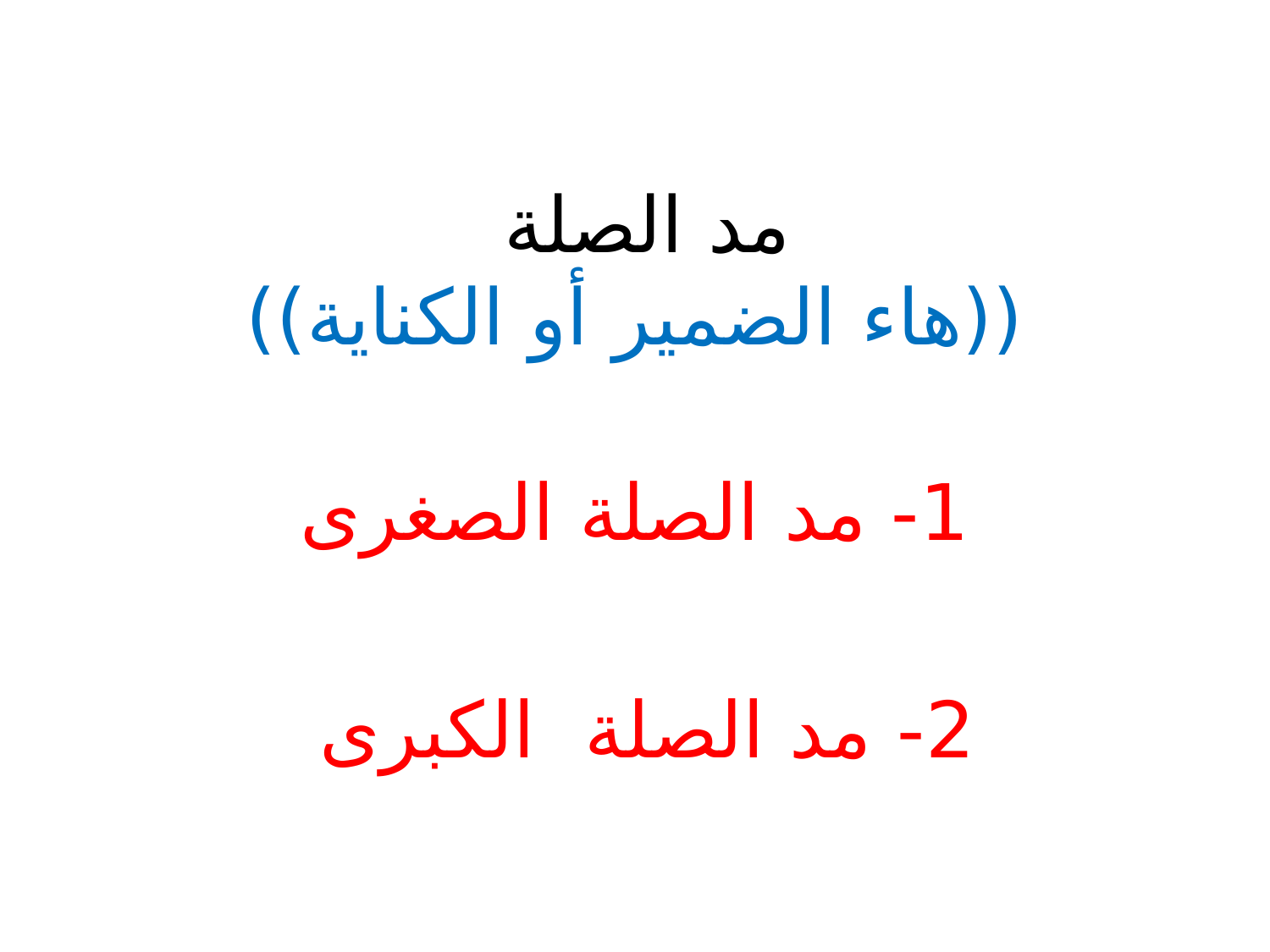

# مد الصلة ((هاء الضمير أو الكناية))
1- مد الصلة الصغرى

2- مد الصلة  الكبرى